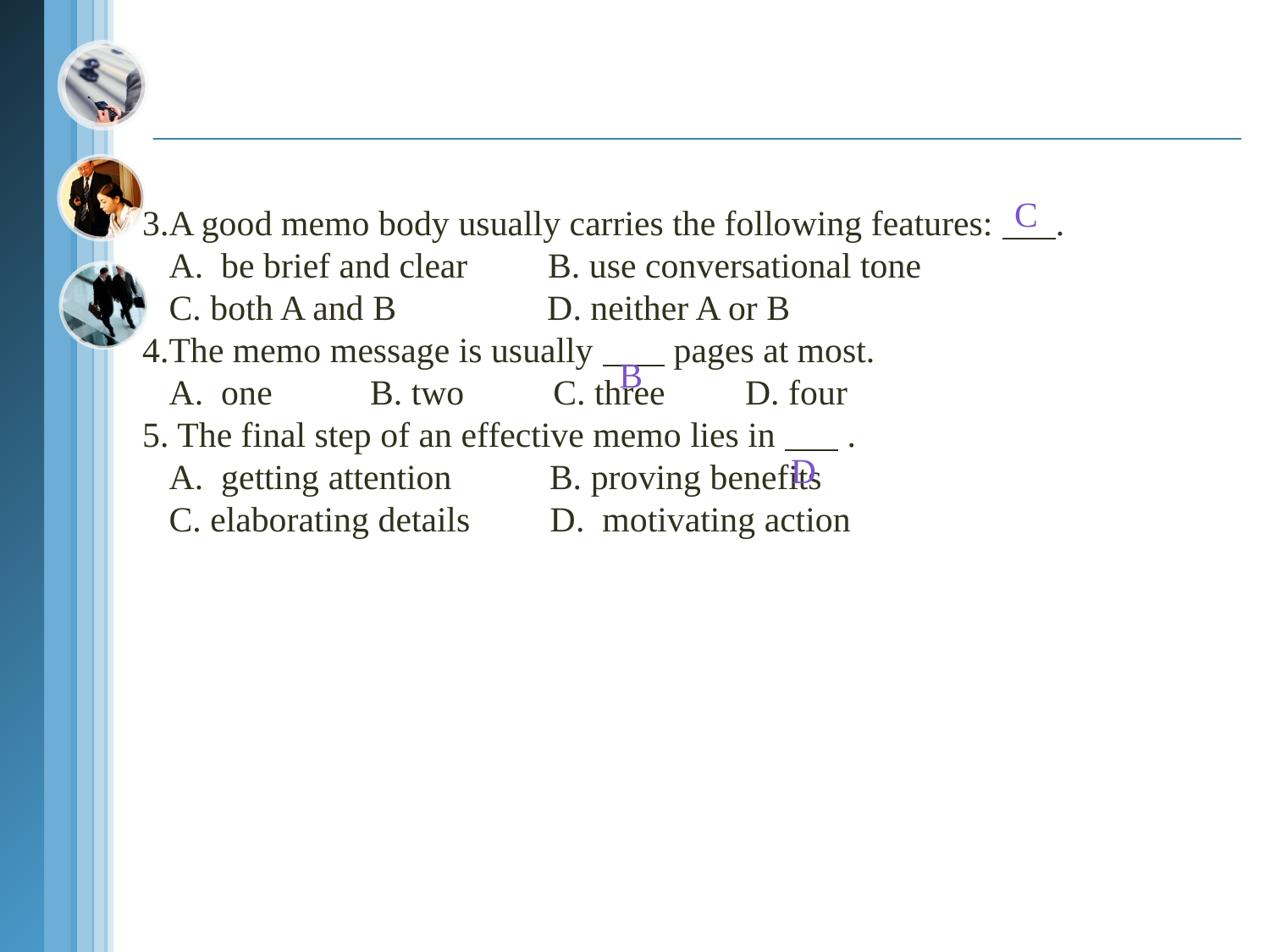

3.A good memo body usually carries the following features:       .
   A.  be brief and clear         B. use conversational tone
   C. both A and B                 D. neither A or B
4.The memo message is usually         pages at most.
   A.  one           B. two          C. three         D. four
5. The final step of an effective memo lies in        .
   A.  getting attention           B. proving benefits
   C. elaborating details         D.  motivating action
  C
  B
 D